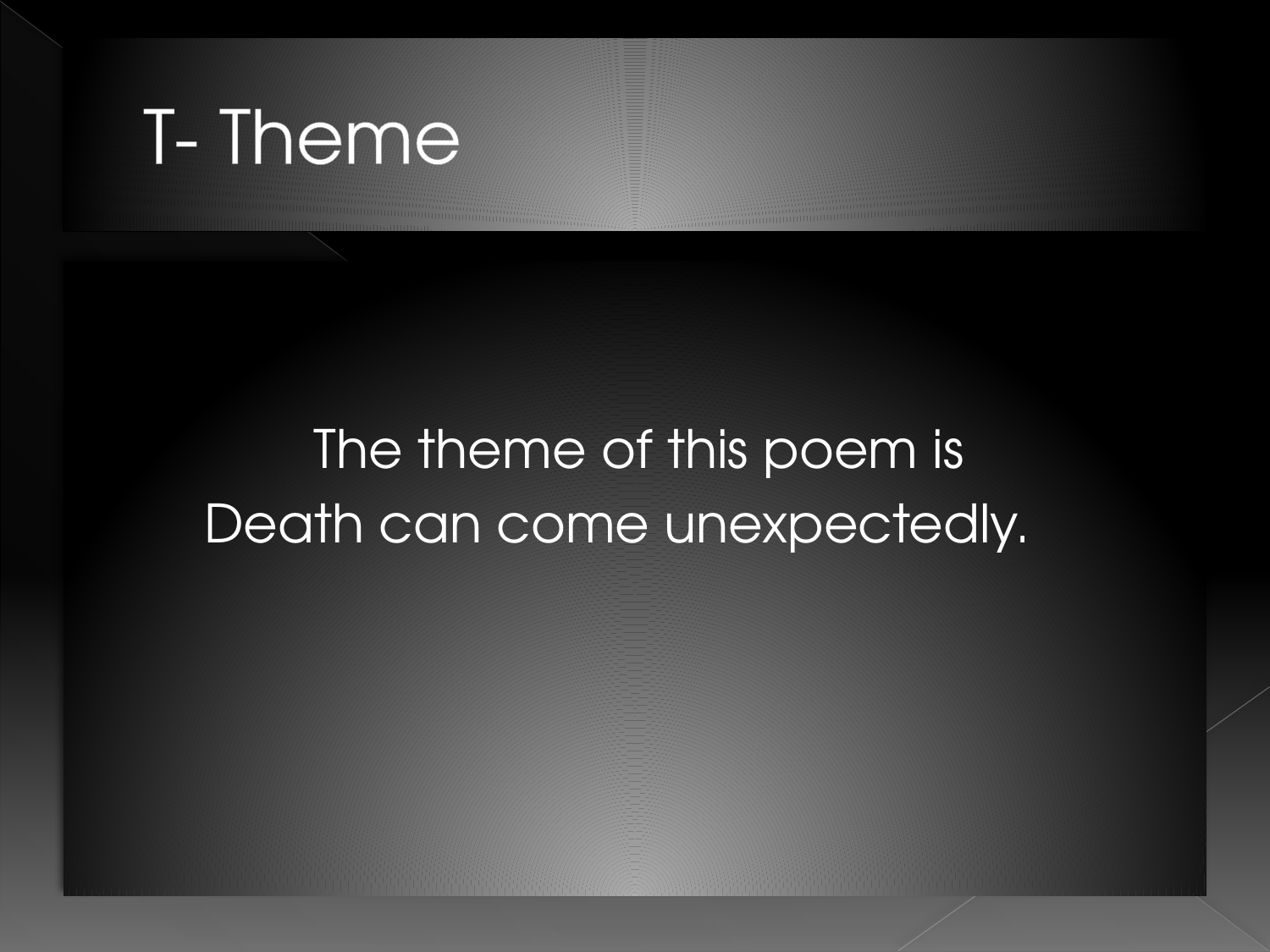

# T- Theme

 The theme of this poem is
Death can come unexpectedly.